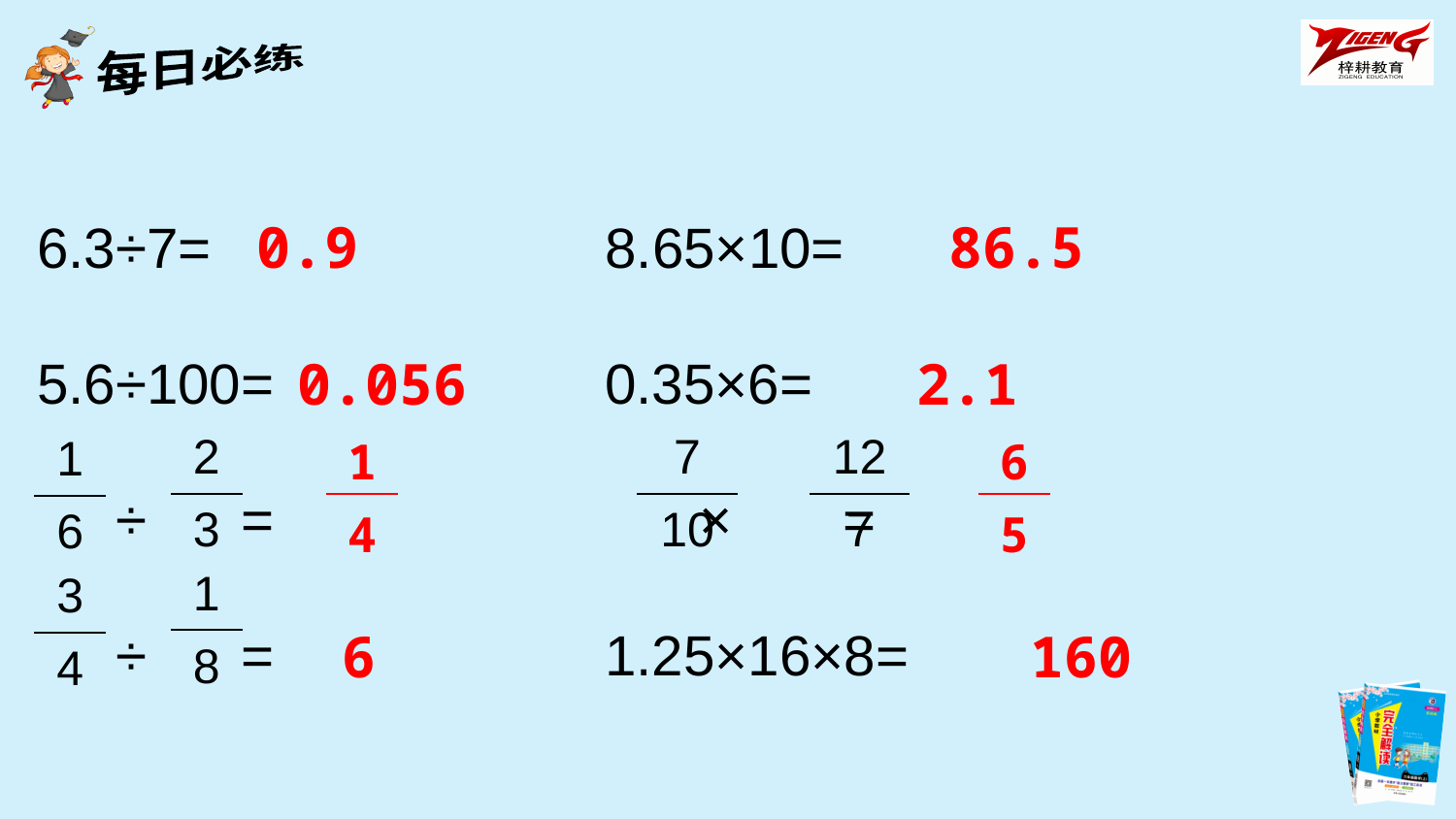

6.3÷7=                         8.65×10=
5.6÷100=                     0.35×6=
     ÷      =                           ×       =
     ÷      =                     1.25×16×8=
0.9
86.5
0.056
2.1
| 2 |
| --- |
| 3 |
| 1 |
| --- |
| 4 |
| 7 |
| --- |
| 10 |
| 12 |
| --- |
| 7 |
| 6 |
| --- |
| 5 |
| 1 |
| --- |
| 6 |
| 1 |
| --- |
| 8 |
| 3 |
| --- |
| 4 |
6
160